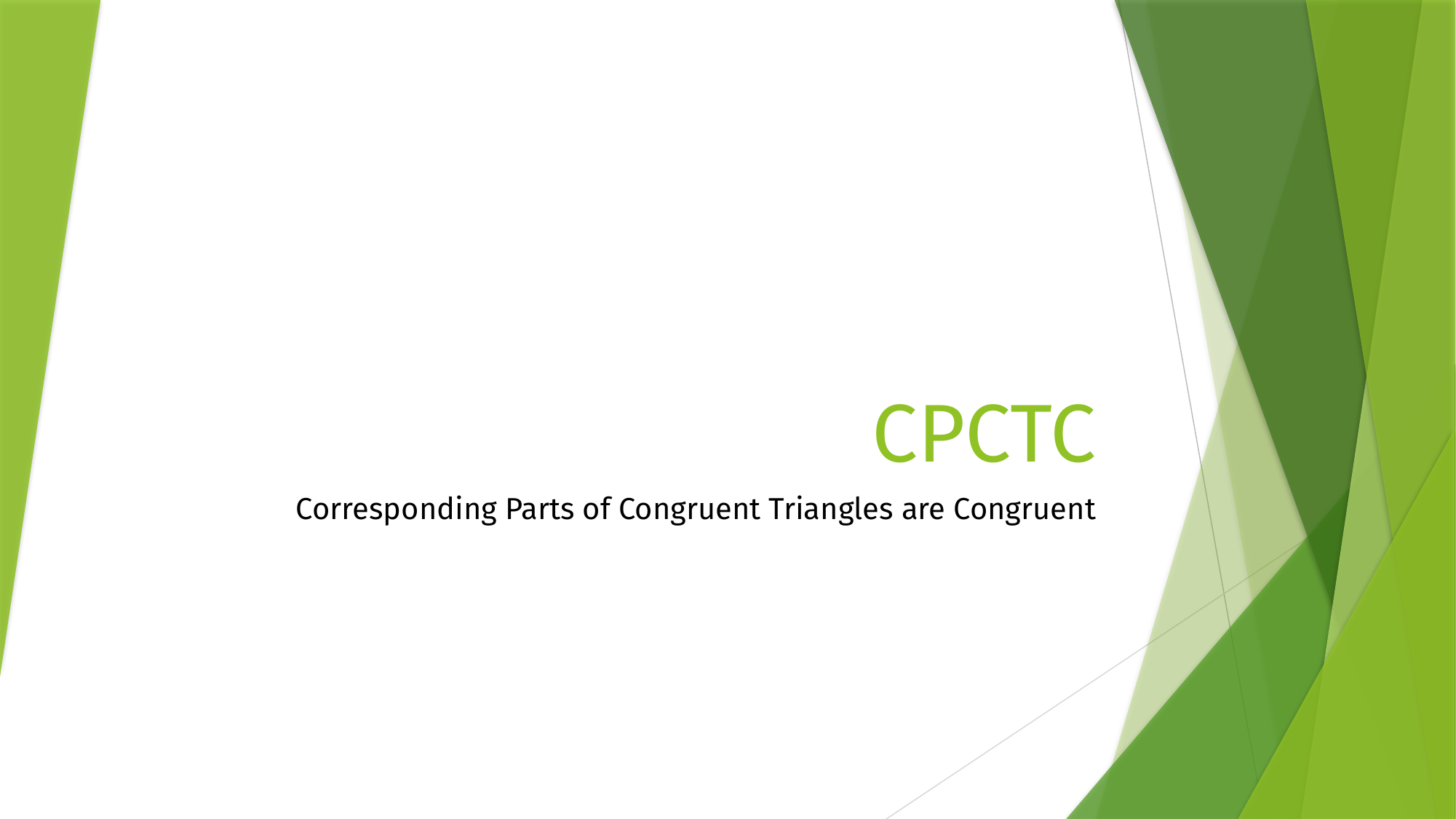

# CPCTC
Corresponding Parts of Congruent Triangles are Congruent